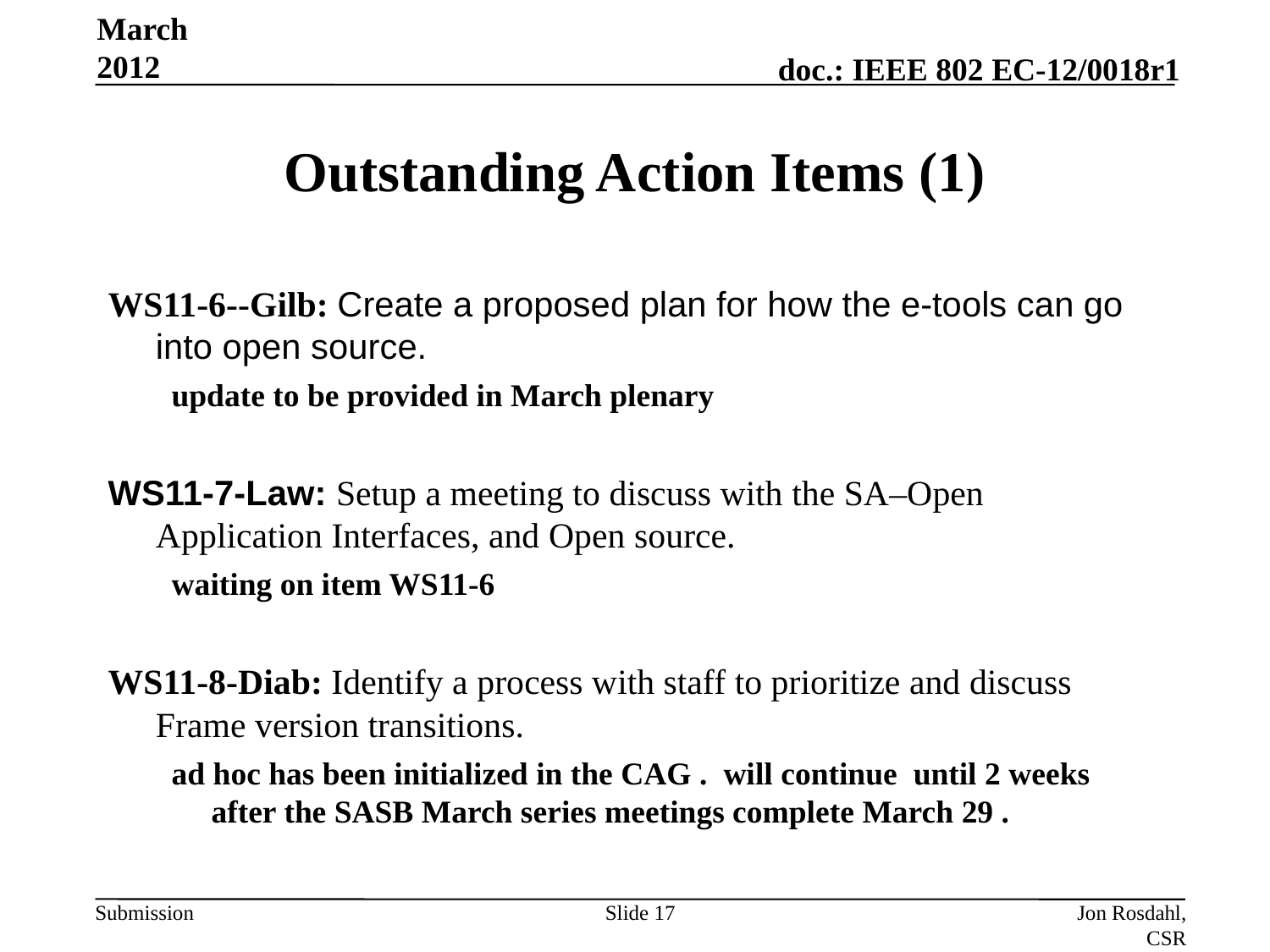

March 2012
# Outstanding Action Items (1)
WS11-6--Gilb: Create a proposed plan for how the e-tools can go into open source.
update to be provided in March plenary

WS11-7-Law: Setup a meeting to discuss with the SA–Open Application Interfaces, and Open source.
waiting on item WS11-6

WS11-8-Diab: Identify a process with staff to prioritize and discuss Frame version transitions.
ad hoc has been initialized in the CAG .  will continue  until 2 weeks after the SASB March series meetings complete March 29 .
Slide 17
Jon Rosdahl, CSR